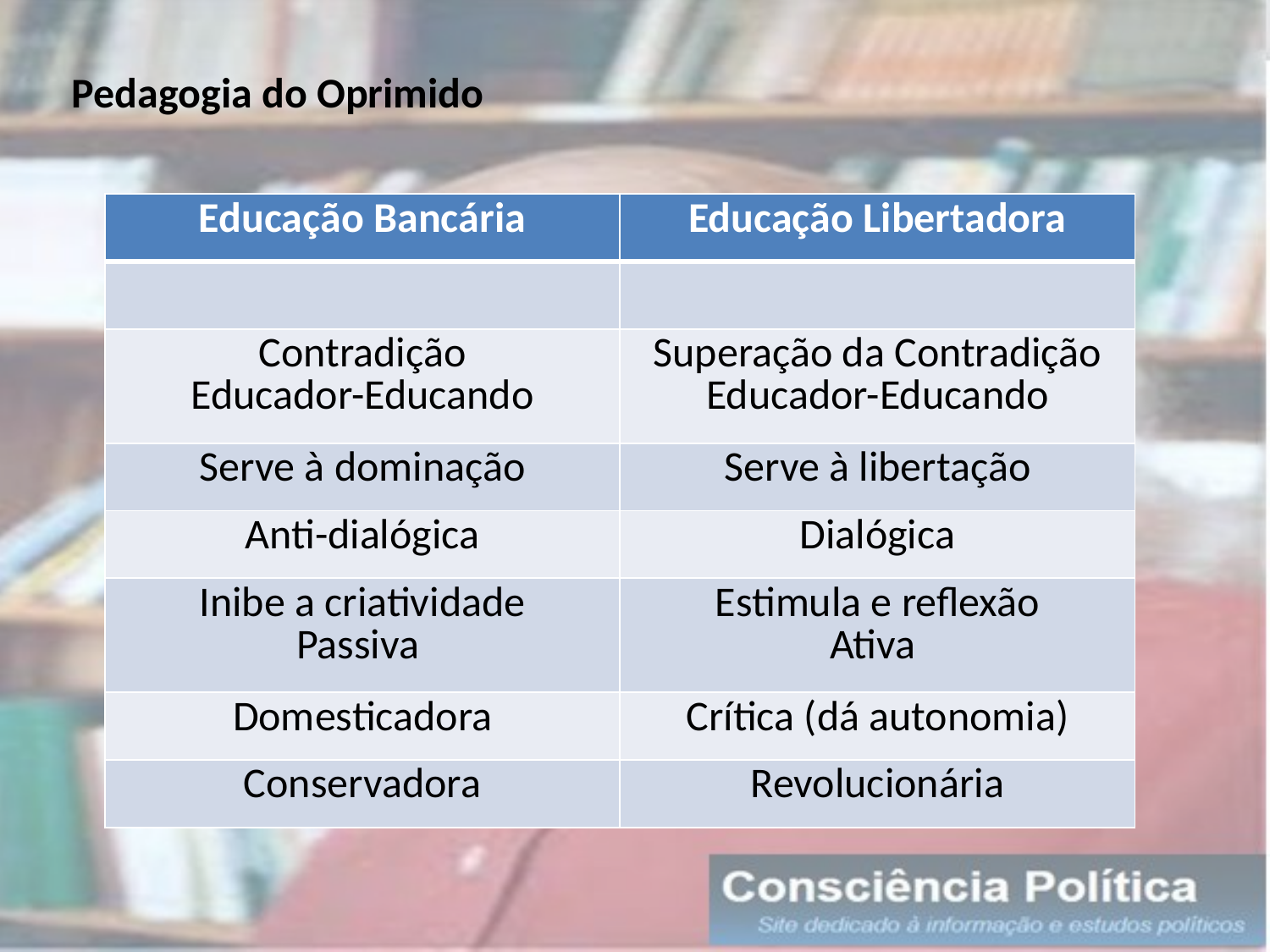

Pedagogia do Oprimido
| Educação Bancária | Educação Libertadora |
| --- | --- |
|  |  |
| Contradição Educador-Educando | Superação da Contradição Educador-Educando |
| Serve à dominação | Serve à libertação |
| Anti-dialógica | Dialógica |
| Inibe a criatividade Passiva | Estimula e reflexão Ativa |
| Domesticadora | Crítica (dá autonomia) |
| Conservadora | Revolucionária |